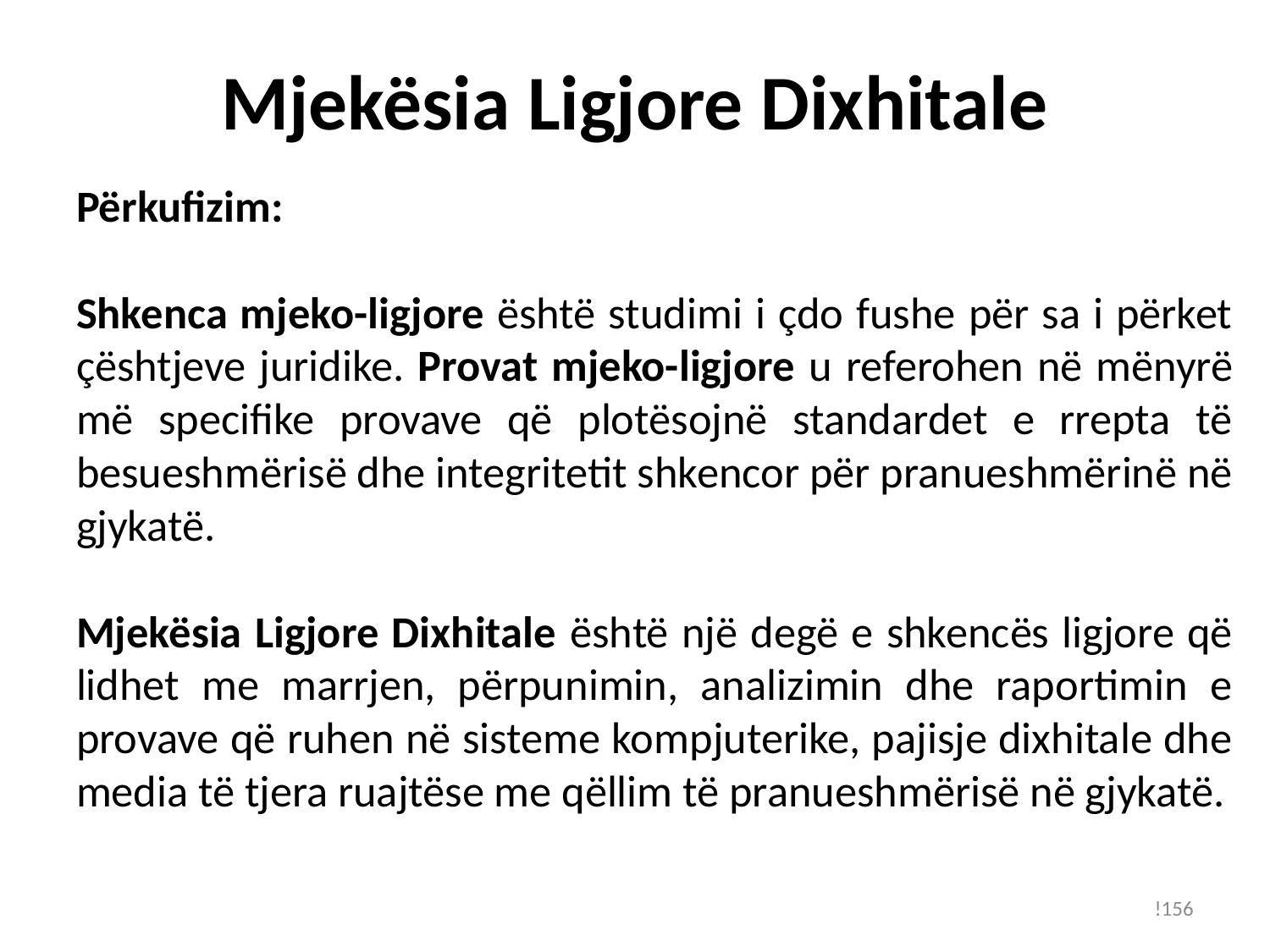

# Mjekësia Ligjore Dixhitale
Përkufizim:

Shkenca mjeko-ligjore është studimi i çdo fushe për sa i përket çështjeve juridike. Provat mjeko-ligjore u referohen në mënyrë më specifike provave që plotësojnë standardet e rrepta të besueshmërisë dhe integritetit shkencor për pranueshmërinë në gjykatë.

Mjekësia Ligjore Dixhitale është një degë e shkencës ligjore që lidhet me marrjen, përpunimin, analizimin dhe raportimin e provave që ruhen në sisteme kompjuterike, pajisje dixhitale dhe media të tjera ruajtëse me qëllim të pranueshmërisë në gjykatë.

!156